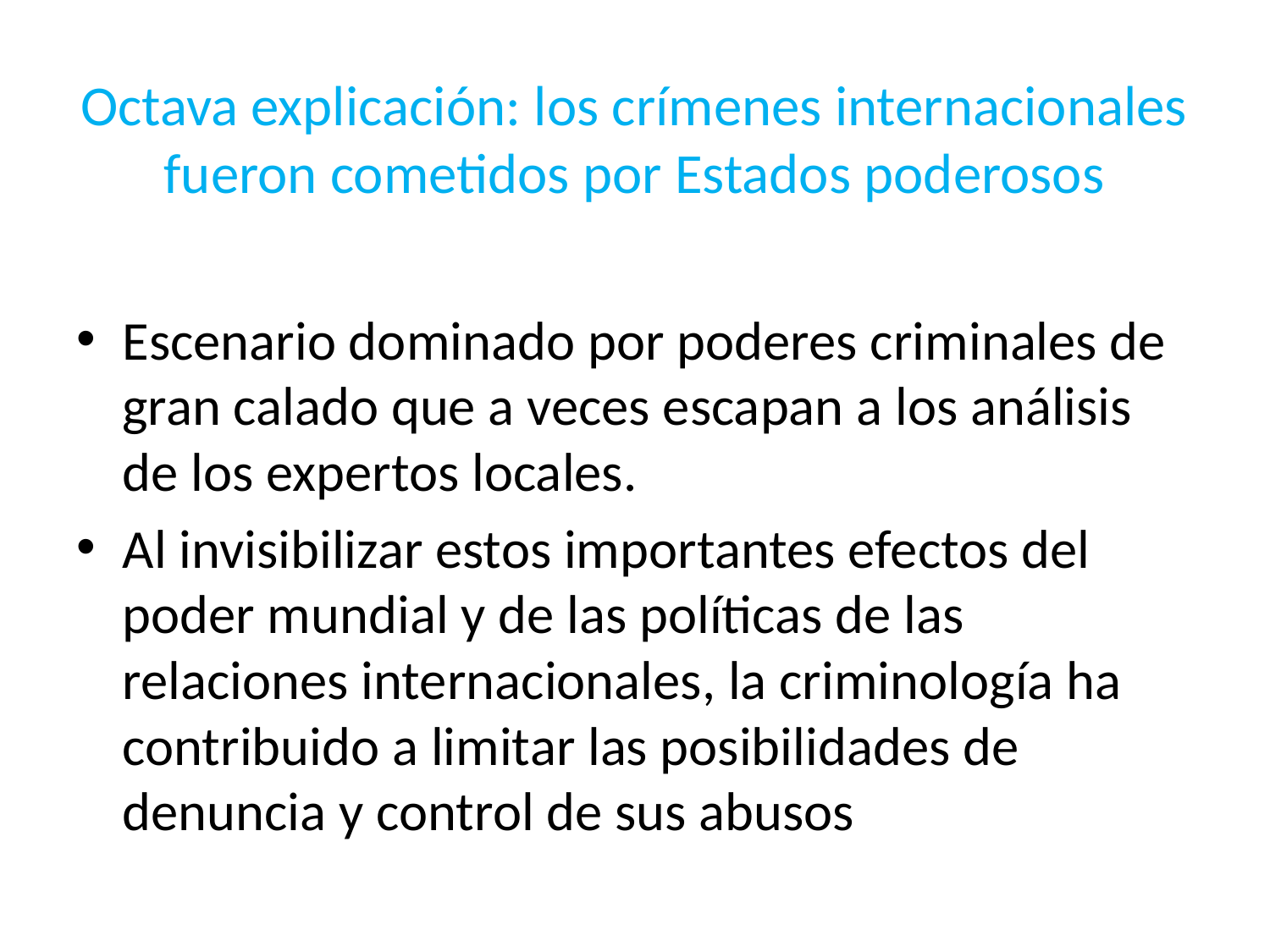

# Octava explicación: los crímenes internacionales fueron cometidos por Estados poderosos

Escenario dominado por poderes criminales de gran calado que a veces escapan a los análisis de los expertos locales.
Al invisibilizar estos importantes efectos del poder mundial y de las políticas de las relaciones internacionales, la criminología ha contribuido a limitar las posibilidades de denuncia y control de sus abusos